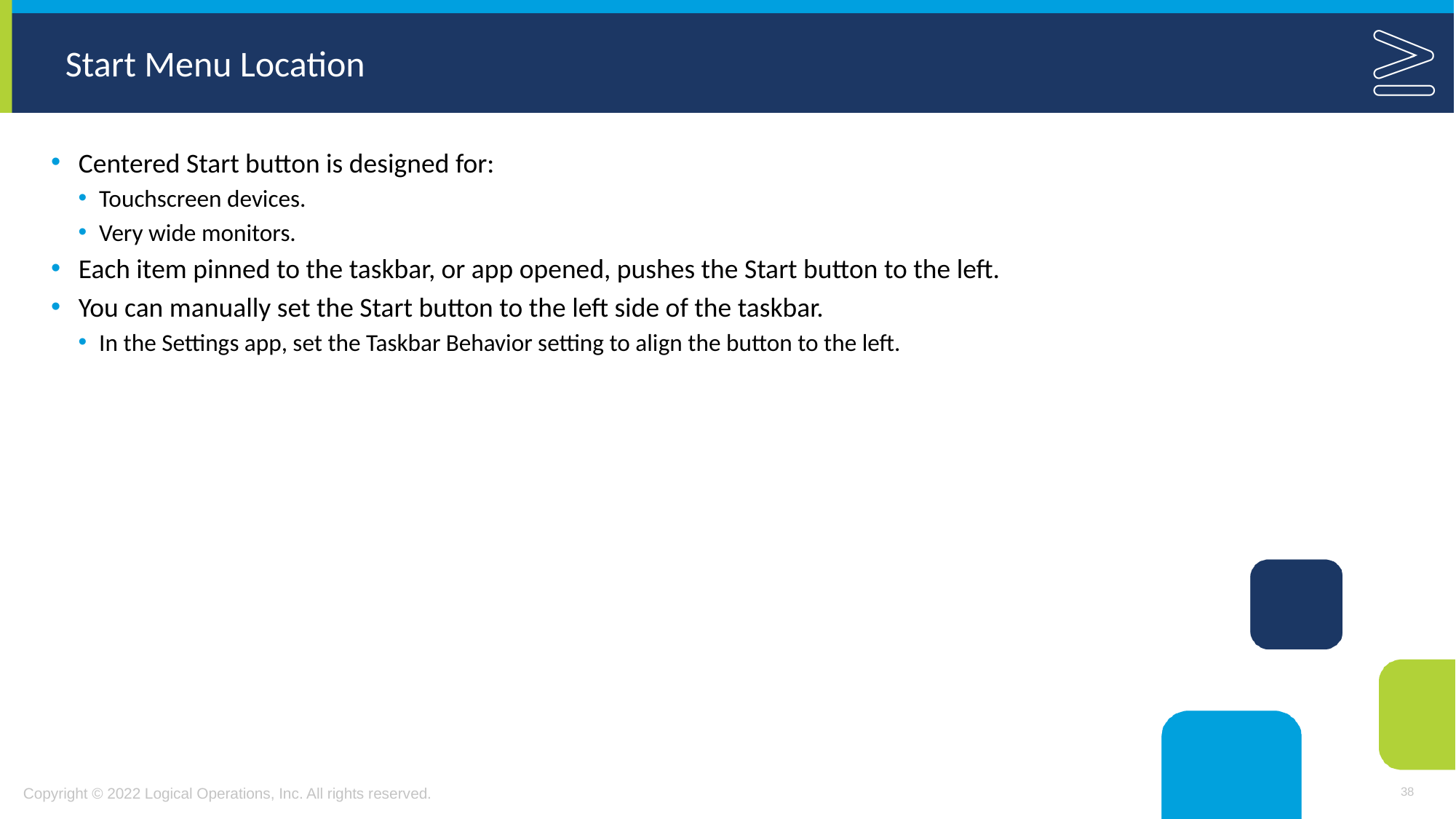

# Start Menu Location
Centered Start button is designed for:
Touchscreen devices.
Very wide monitors.
Each item pinned to the taskbar, or app opened, pushes the Start button to the left.
You can manually set the Start button to the left side of the taskbar.
In the Settings app, set the Taskbar Behavior setting to align the button to the left.

38